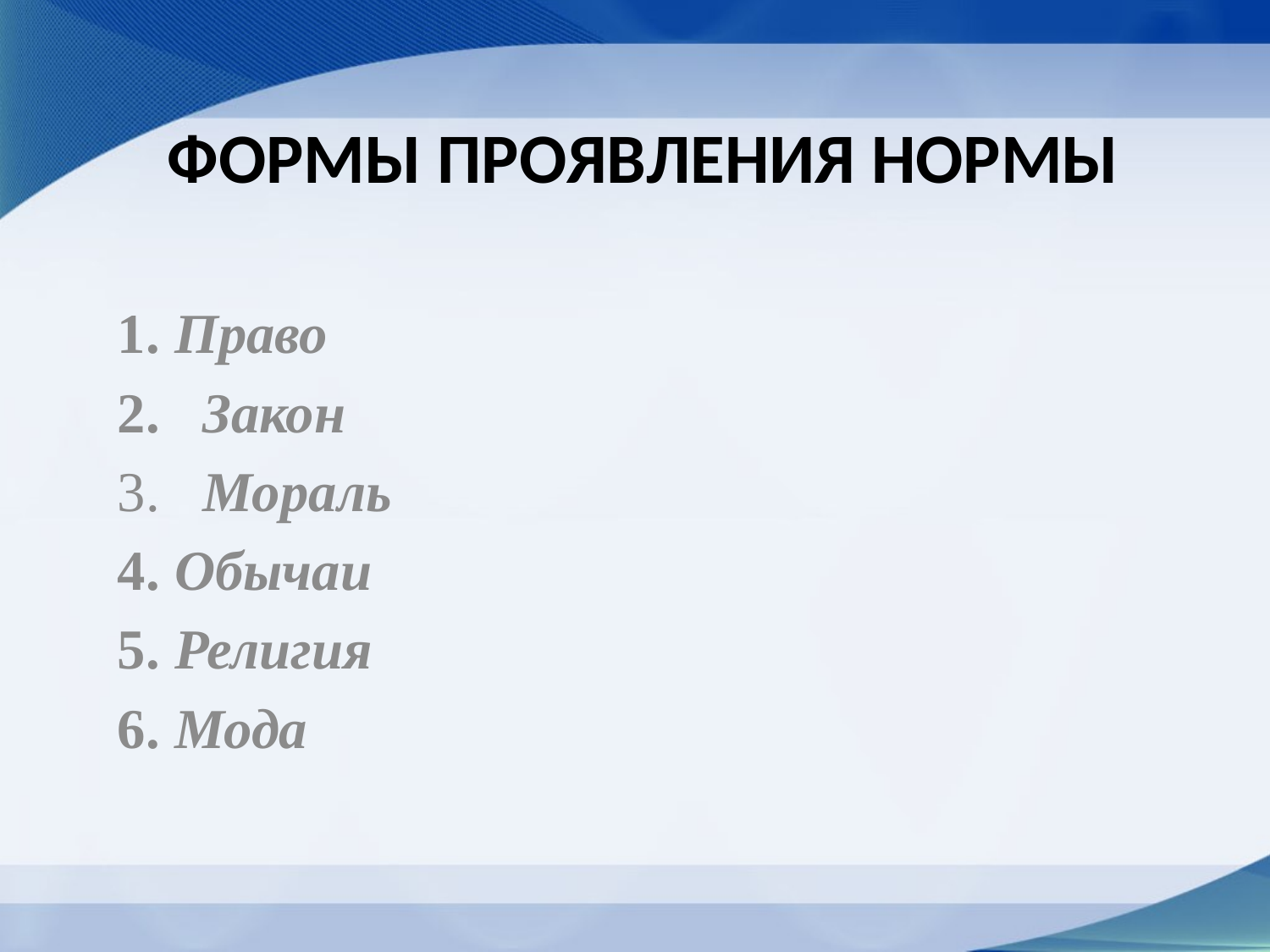

# Формы проявления нормы
1. Право
2.   Закон
3.   Мораль
4. Обычаи
5. Религия
6. Мода